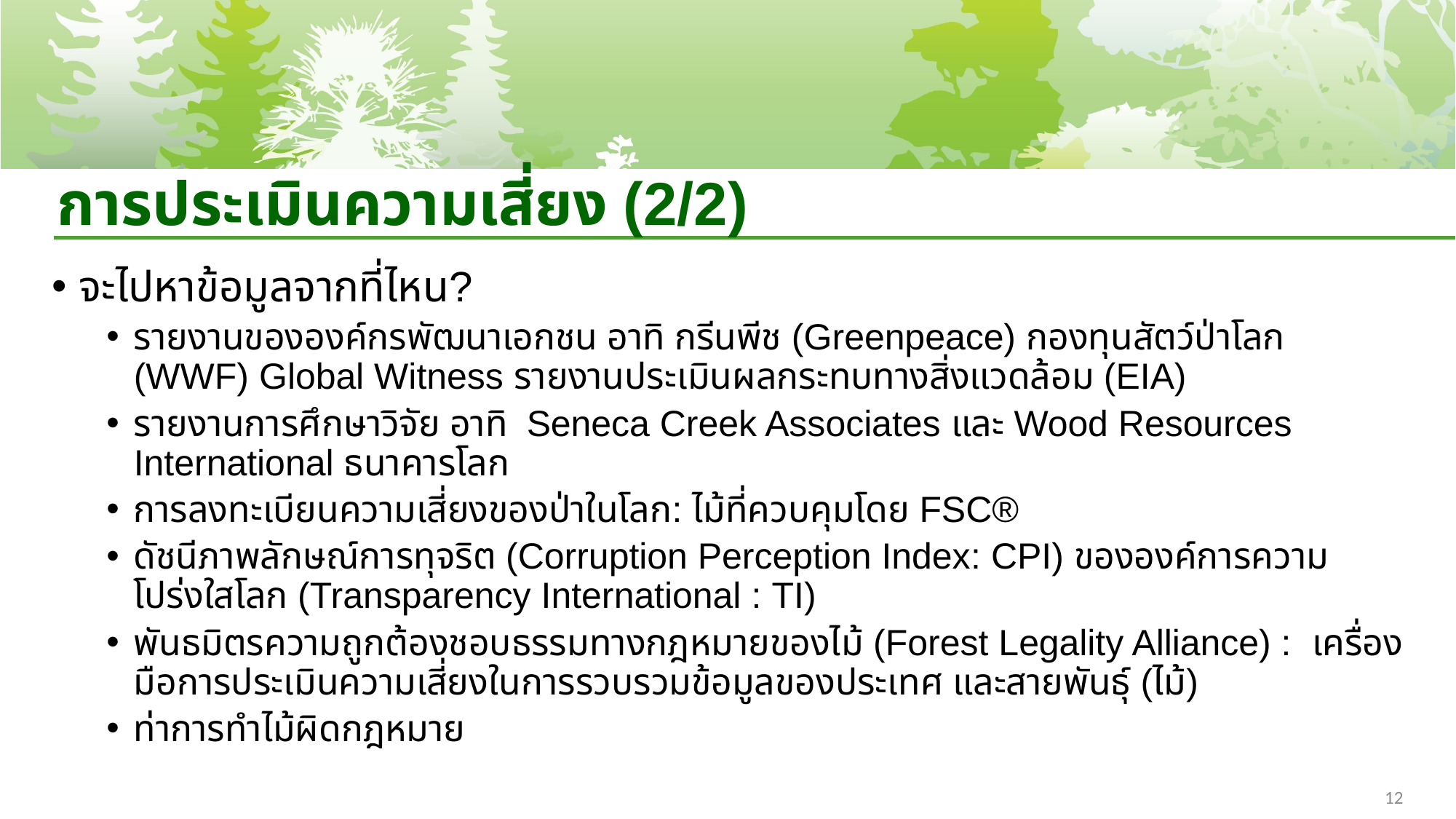

# การประเมินความเสี่ยง (2/2)
จะไปหาข้อมูลจากที่ไหน?
รายงานขององค์กรพัฒนาเอกชน อาทิ กรีนพีช (Greenpeace) กองทุนสัตว์ป่าโลก (WWF) Global Witness รายงานประเมินผลกระทบทางสิ่งแวดล้อม (EIA)
รายงานการศึกษาวิจัย อาทิ  Seneca Creek Associates และ Wood Resources International ธนาคารโลก
การลงทะเบียนความเสี่ยงของป่าในโลก: ไม้ที่ควบคุมโดย FSC®
ดัชนีภาพลักษณ์การทุจริต (Corruption Perception Index: CPI) ขององค์การความโปร่งใสโลก (Transparency International : TI)
พันธมิตรความถูกต้องชอบธรรมทางกฎหมายของไม้ (Forest Legality Alliance) :  เครื่องมือการประเมินความเสี่ยงในการรวบรวมข้อมูลของประเทศ และสายพันธุ์ (ไม้)
ท่าการทำไม้ผิดกฎหมาย
12